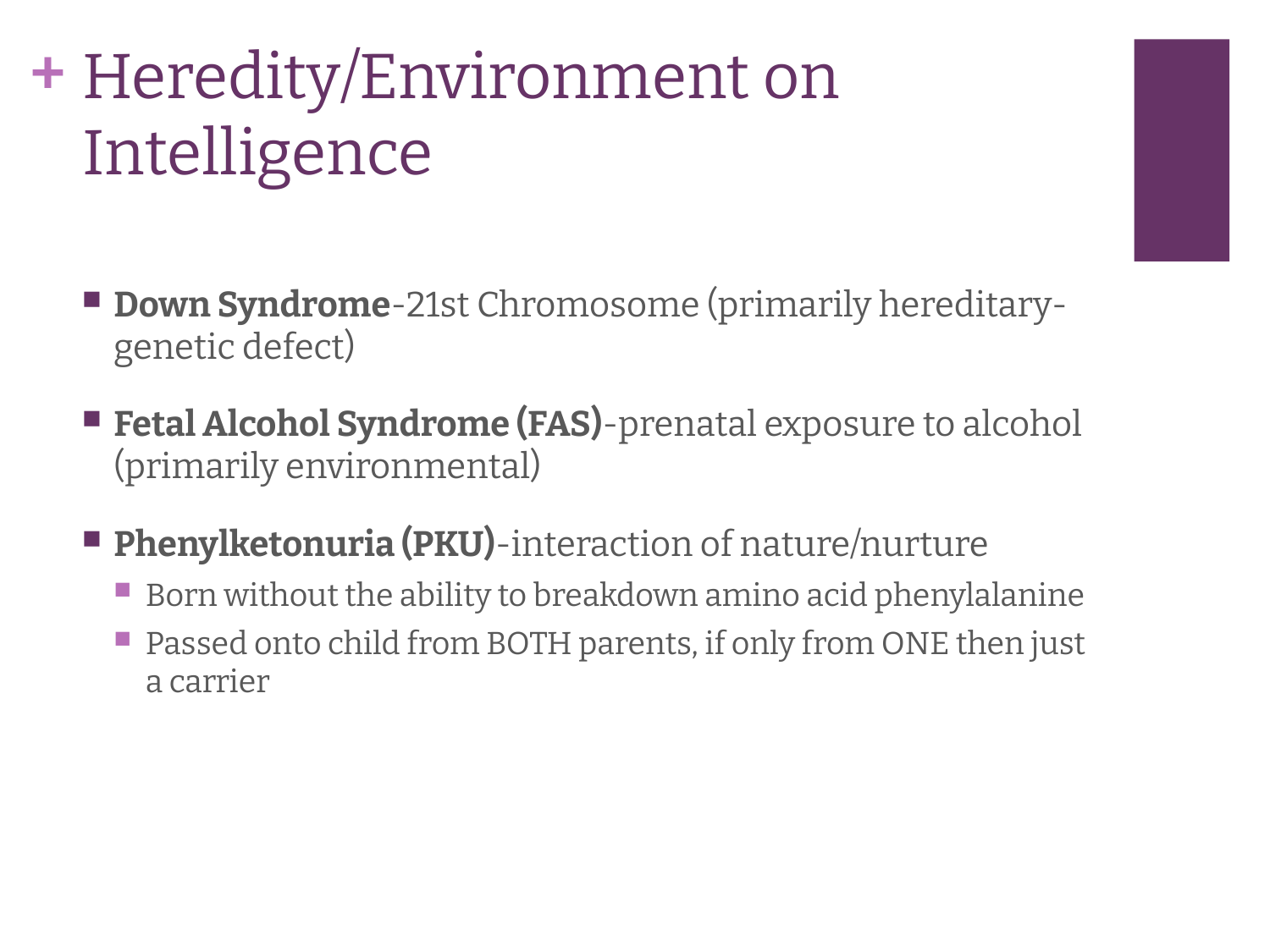

# Heredity/Environment on Intelligence
Down Syndrome-21st Chromosome (primarily hereditary-genetic defect)
Fetal Alcohol Syndrome (FAS)-prenatal exposure to alcohol (primarily environmental)
Phenylketonuria (PKU)-interaction of nature/nurture
Born without the ability to breakdown amino acid phenylalanine
Passed onto child from BOTH parents, if only from ONE then just a carrier